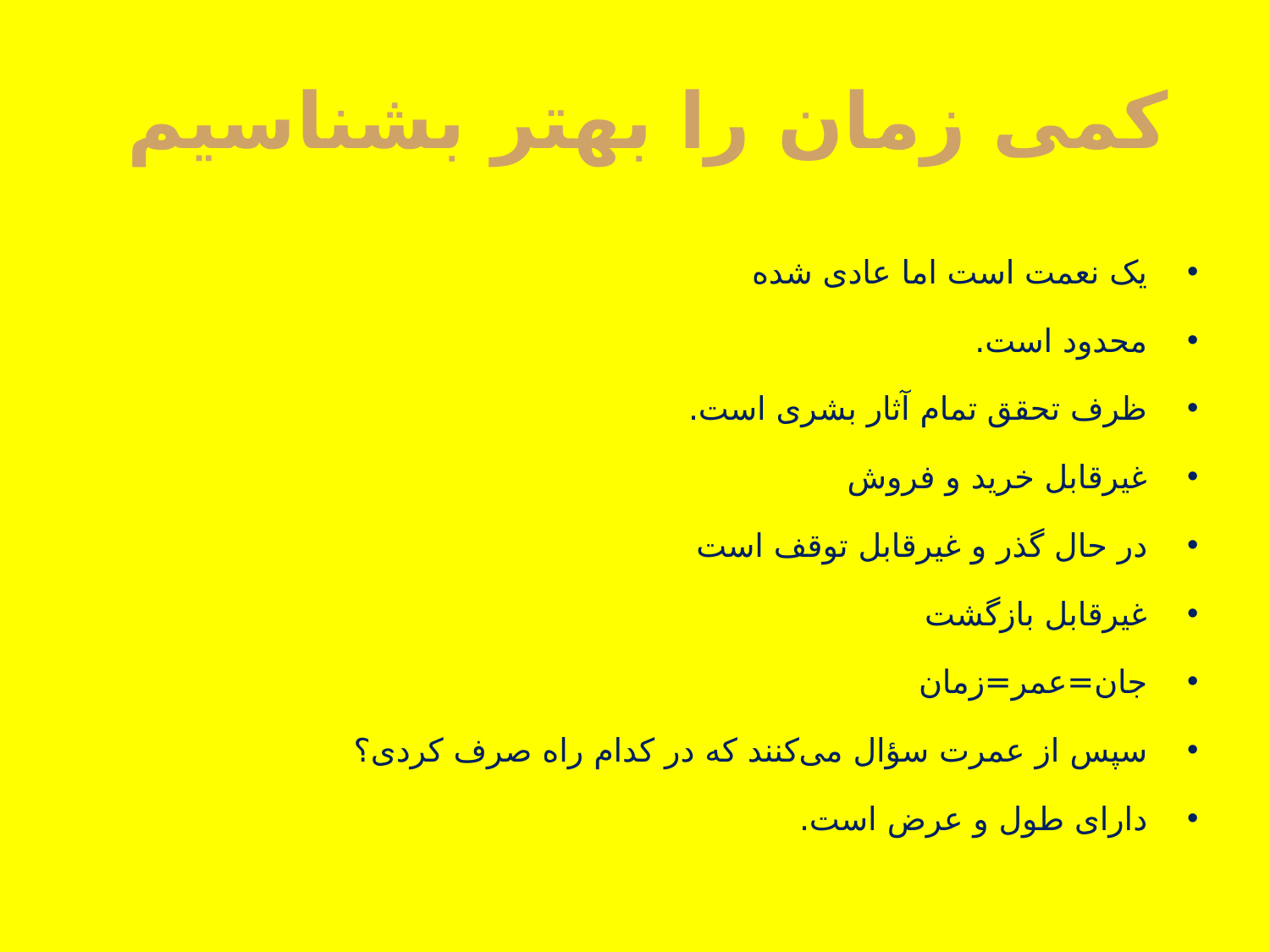

# کمی زمان را بهتر بشناسیم
یک نعمت است اما عادی شده
محدود است.
ظرف تحقق تمام آثار بشری است.
غیرقابل خرید و فروش
در حال گذر و غیرقابل توقف است
غیرقابل بازگشت
جان=عمر=زمان
سپس از عمرت سؤال می‌کنند که در کدام راه صرف کردی؟
دارای طول و عرض است.